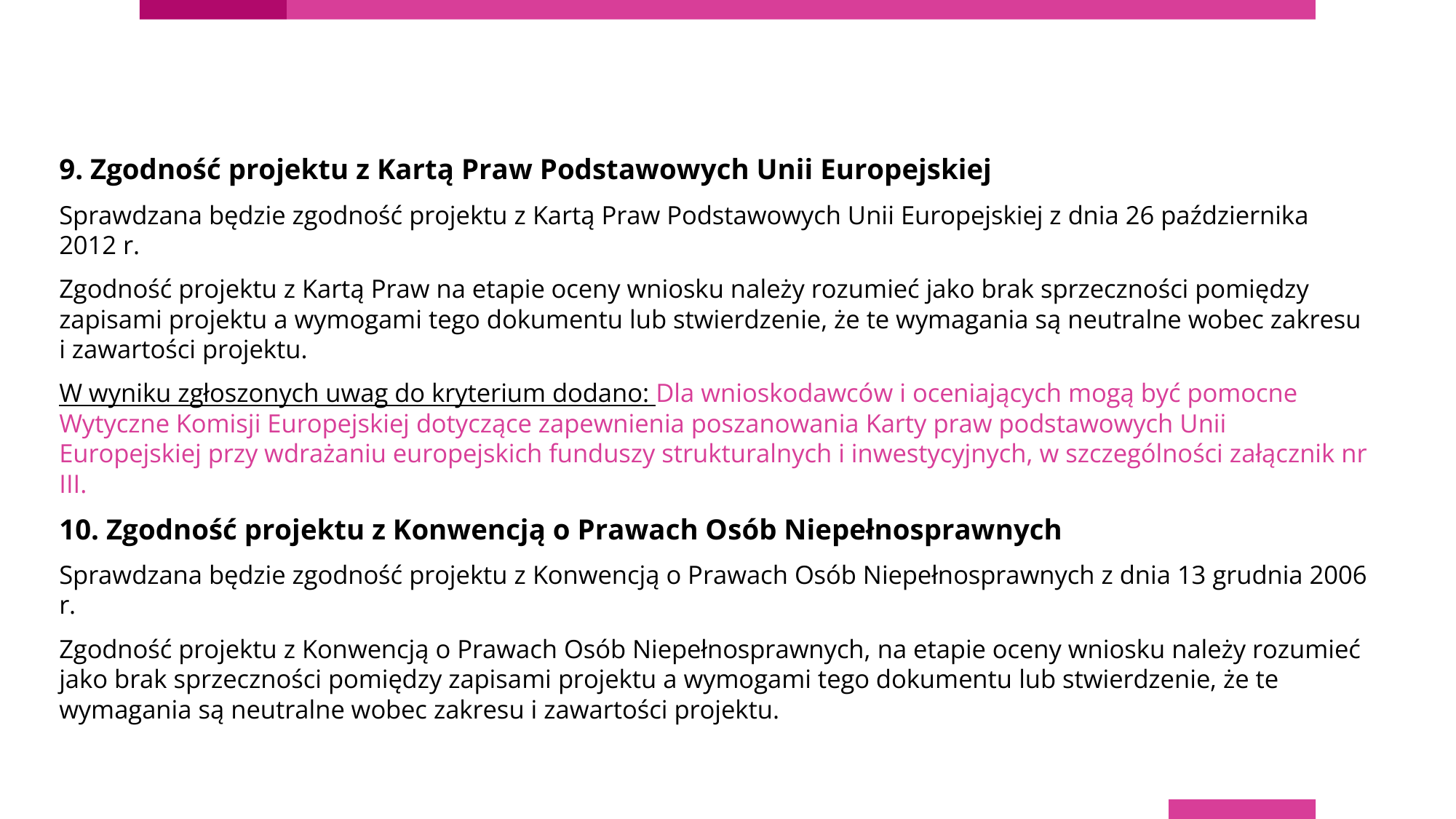

# Kryteria formalne
9. Zgodność projektu z Kartą Praw Podstawowych Unii Europejskiej
Sprawdzana będzie zgodność projektu z Kartą Praw Podstawowych Unii Europejskiej z dnia 26 października 2012 r.
Zgodność projektu z Kartą Praw na etapie oceny wniosku należy rozumieć jako brak sprzeczności pomiędzy zapisami projektu a wymogami tego dokumentu lub stwierdzenie, że te wymagania są neutralne wobec zakresu i zawartości projektu.
W wyniku zgłoszonych uwag do kryterium dodano: Dla wnioskodawców i oceniających mogą być pomocne Wytyczne Komisji Europejskiej dotyczące zapewnienia poszanowania Karty praw podstawowych Unii Europejskiej przy wdrażaniu europejskich funduszy strukturalnych i inwestycyjnych, w szczególności załącznik nr III.
10. Zgodność projektu z Konwencją o Prawach Osób Niepełnosprawnych
Sprawdzana będzie zgodność projektu z Konwencją o Prawach Osób Niepełnosprawnych z dnia 13 grudnia 2006 r.
Zgodność projektu z Konwencją o Prawach Osób Niepełnosprawnych, na etapie oceny wniosku należy rozumieć jako brak sprzeczności pomiędzy zapisami projektu a wymogami tego dokumentu lub stwierdzenie, że te wymagania są neutralne wobec zakresu i zawartości projektu.